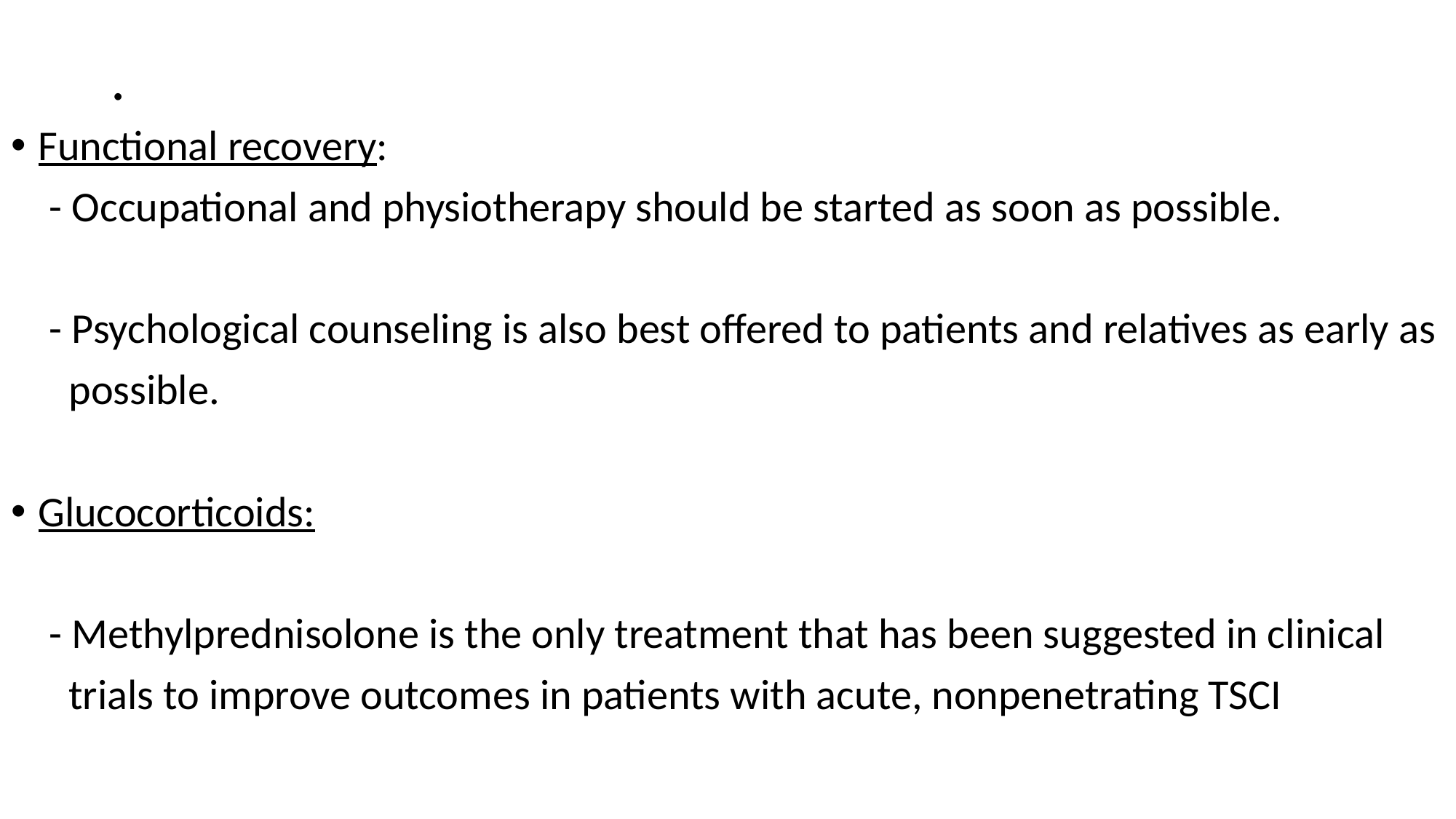

# .
Functional recovery:
    - Occupational and physiotherapy should be started as soon as possible.

    - Psychological counseling is also best offered to patients and relatives as early as
      possible.

Glucocorticoids:

    - Methylprednisolone is the only treatment that has been suggested in clinical
      trials to improve outcomes in patients with acute, nonpenetrating TSCI